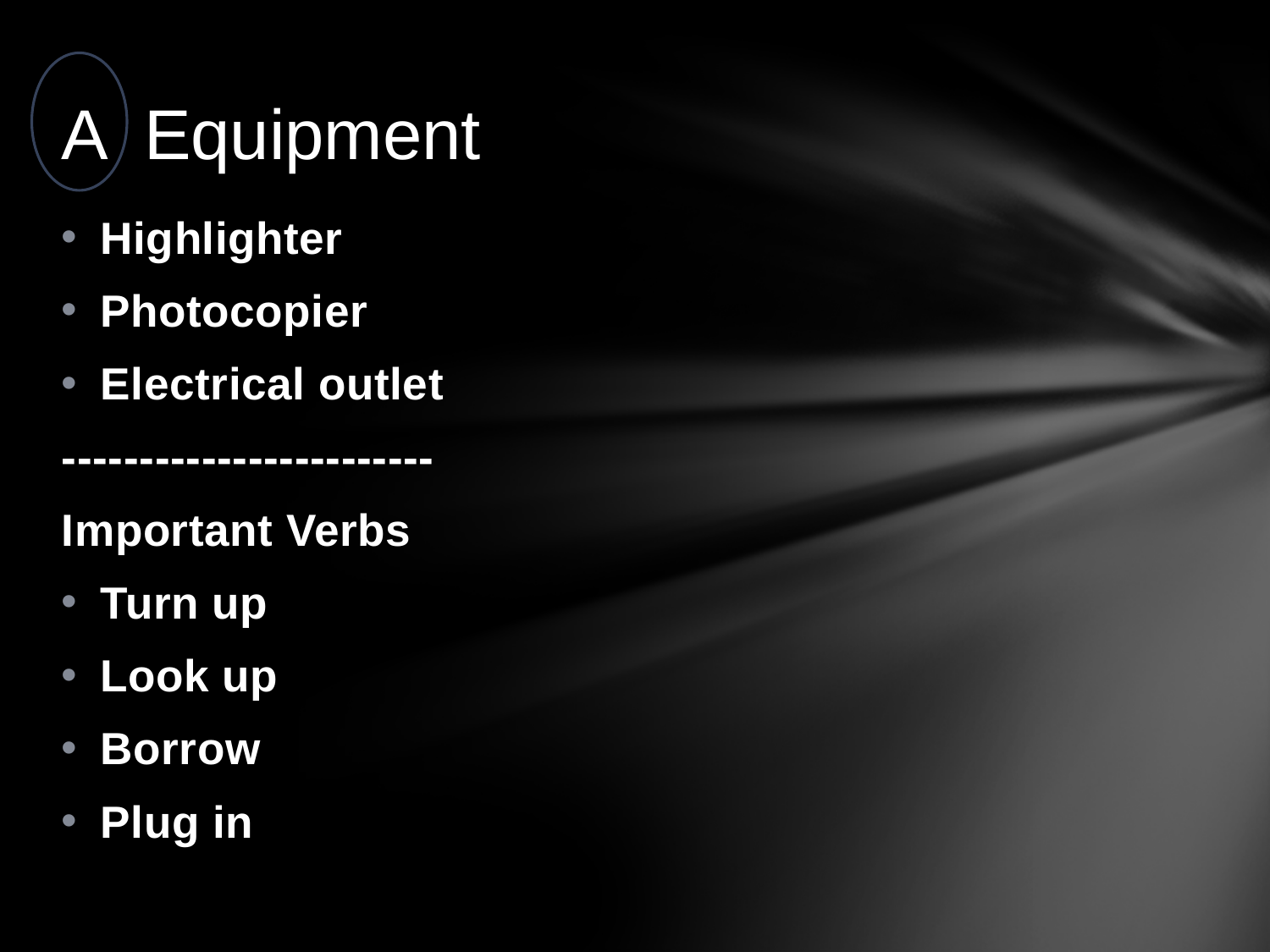

# A  Equipment

Highlighter
Photocopier
Electrical outlet
------------------------
Important Verbs
Turn up
Look up
Borrow
Plug in